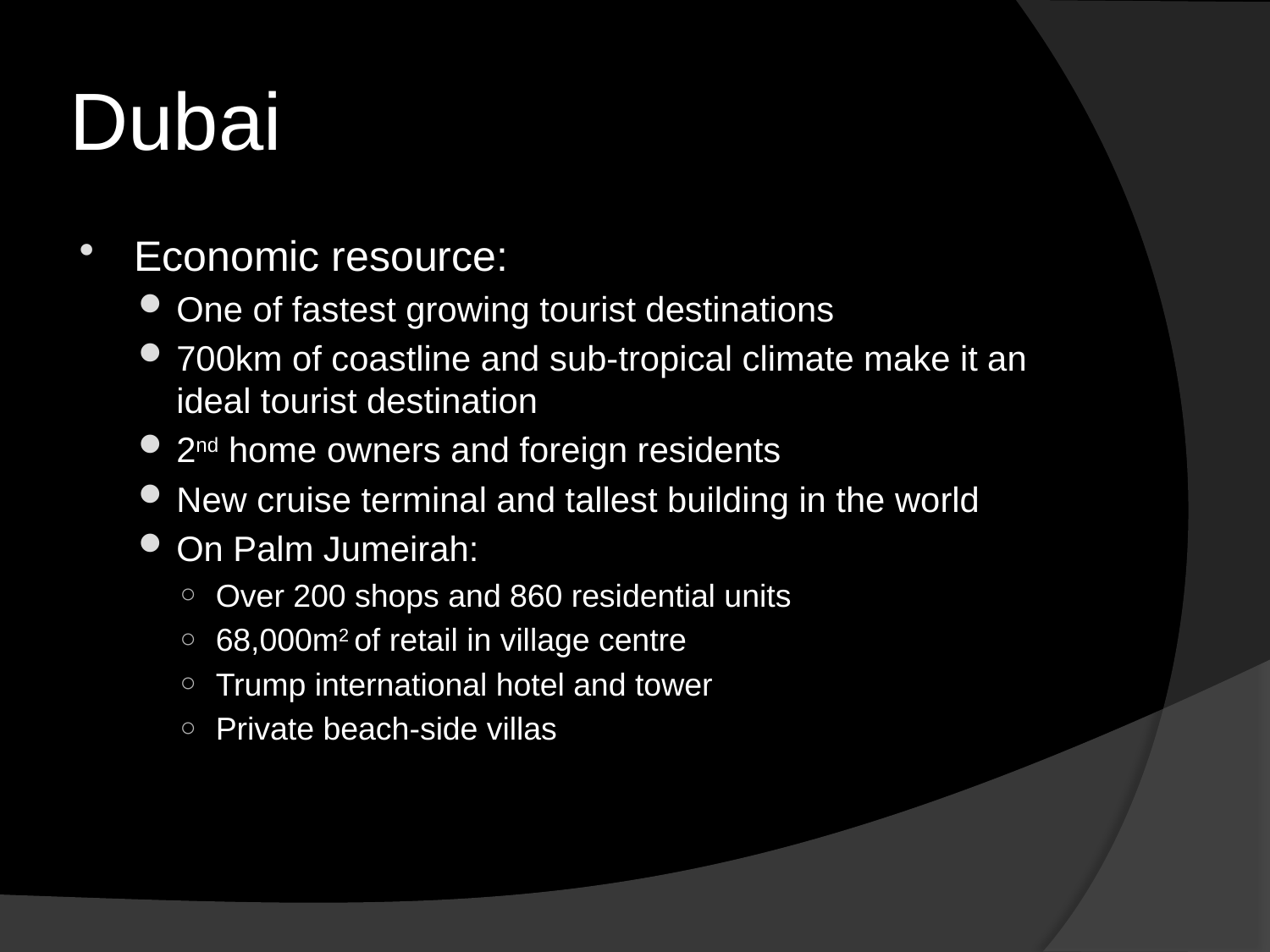

# Dubai
Economic resource:
One of fastest growing tourist destinations
700km of coastline and sub-tropical climate make it an ideal tourist destination
2nd home owners and foreign residents
New cruise terminal and tallest building in the world
On Palm Jumeirah:
Over 200 shops and 860 residential units
68,000m2 of retail in village centre
Trump international hotel and tower
Private beach-side villas